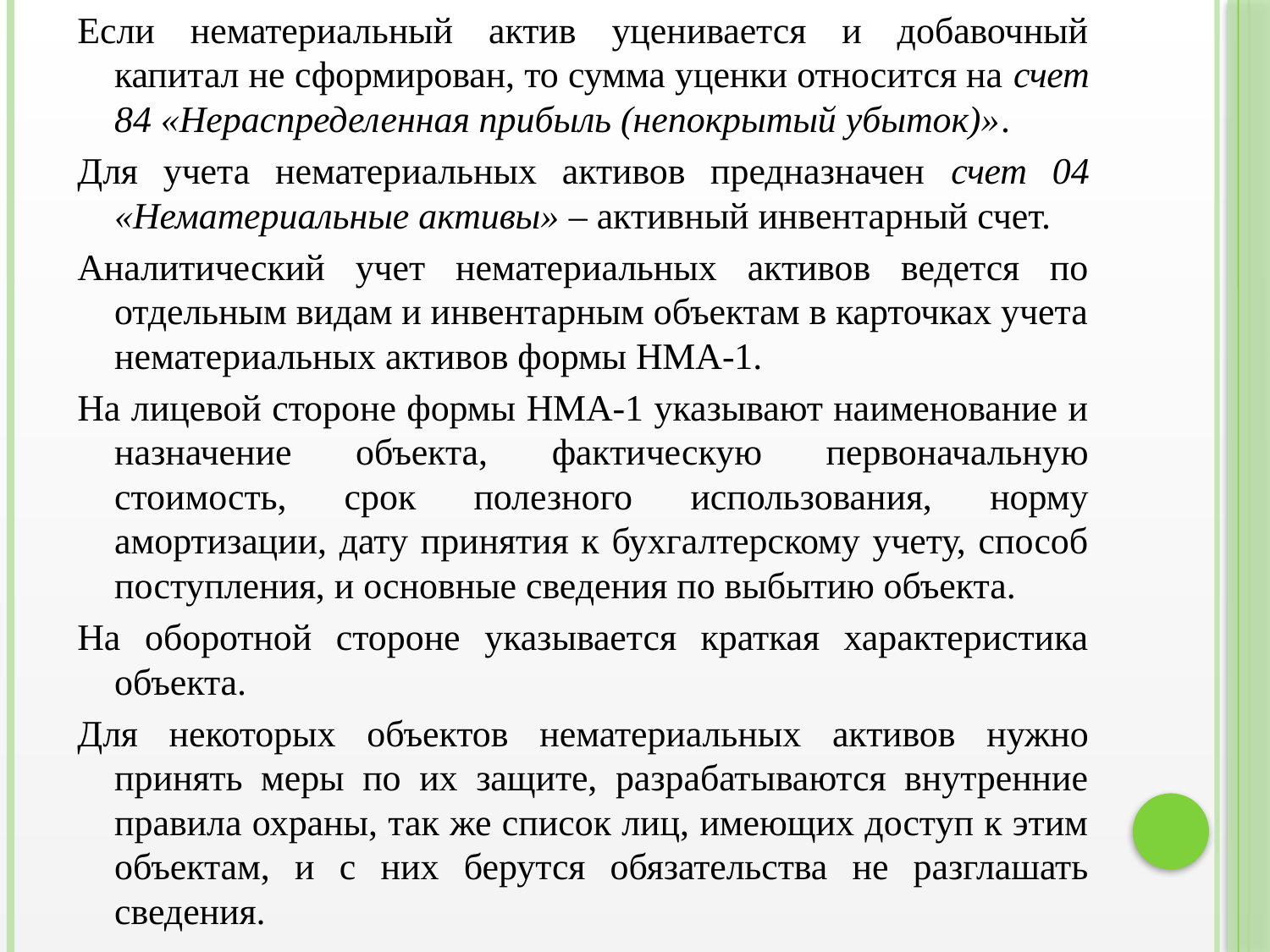

Если нематериальный актив уценивается и добавочный капитал не сформирован, то сумма уценки относится на счет 84 «Нераспределенная прибыль (непокрытый убыток)».
Для учета нематериальных активов предназначен счет 04 «Нематериальные активы» – активный инвентарный счет.
Аналитический учет нематериальных активов ведется по отдельным видам и инвентарным объектам в карточках учета нематериальных активов формы НМА-1.
На лицевой стороне формы НМА-1 указывают наименование и назначение объекта, фактическую первоначальную стоимость, срок полезного использования, норму амортизации, дату принятия к бухгалтерскому учету, способ поступления, и основные сведения по выбытию объекта.
На оборотной стороне указывается краткая характеристика объекта.
Для некоторых объектов нематериальных активов нужно принять меры по их защите, разрабатываются внутренние правила охраны, так же список лиц, имеющих доступ к этим объектам, и с них берутся обязательства не разглашать сведения.